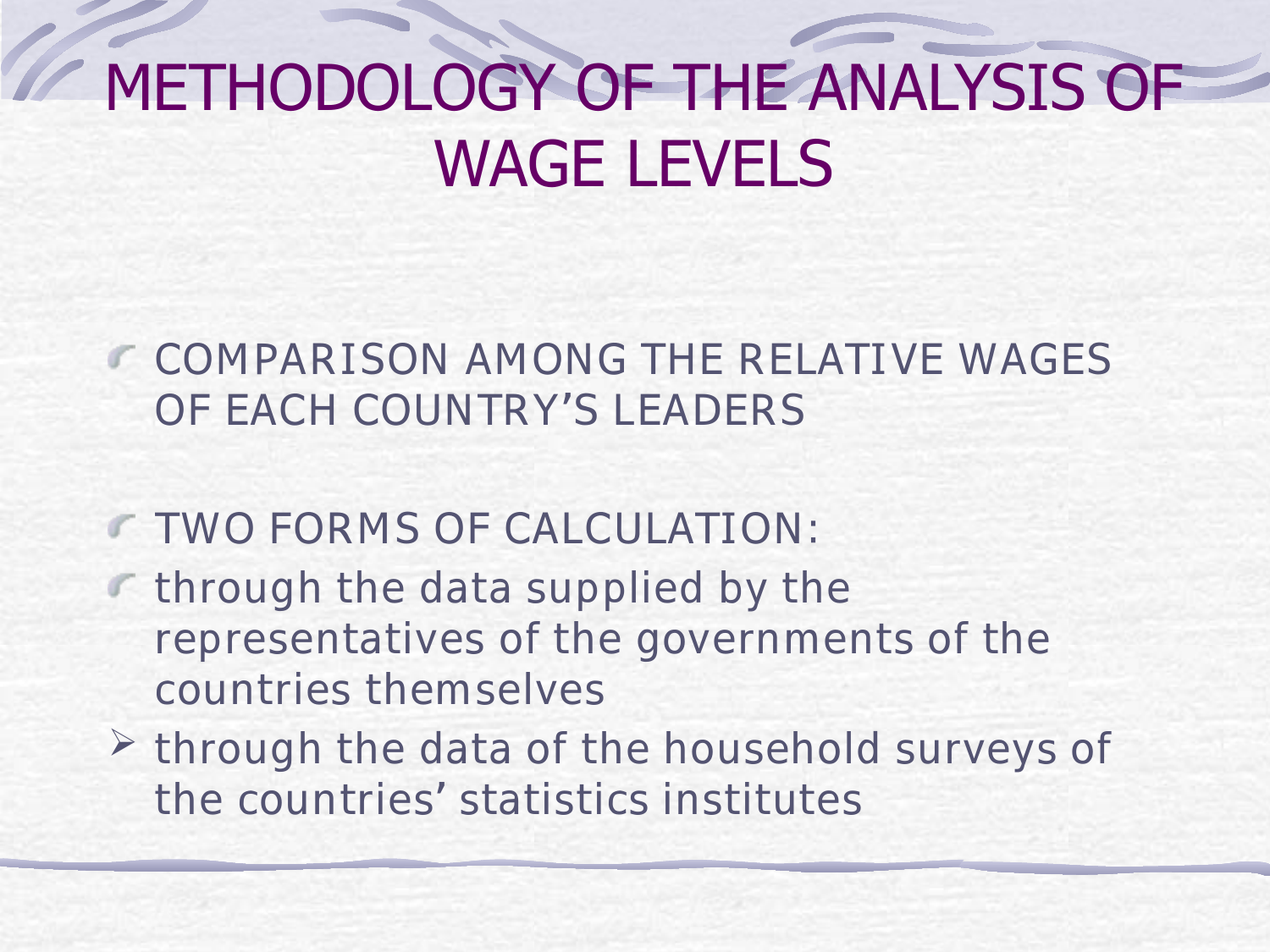

# METHODOLOGY OF THE ANALYSIS OF WAGE LEVELS

COMPARISON AMONG THE RELATIVE WAGES OF EACH COUNTRY’S LEADERS

TWO FORMS OF CALCULATION:
through the data supplied by the representatives of the governments of the countries themselves
through the data of the household surveys of the countries’ statistics institutes